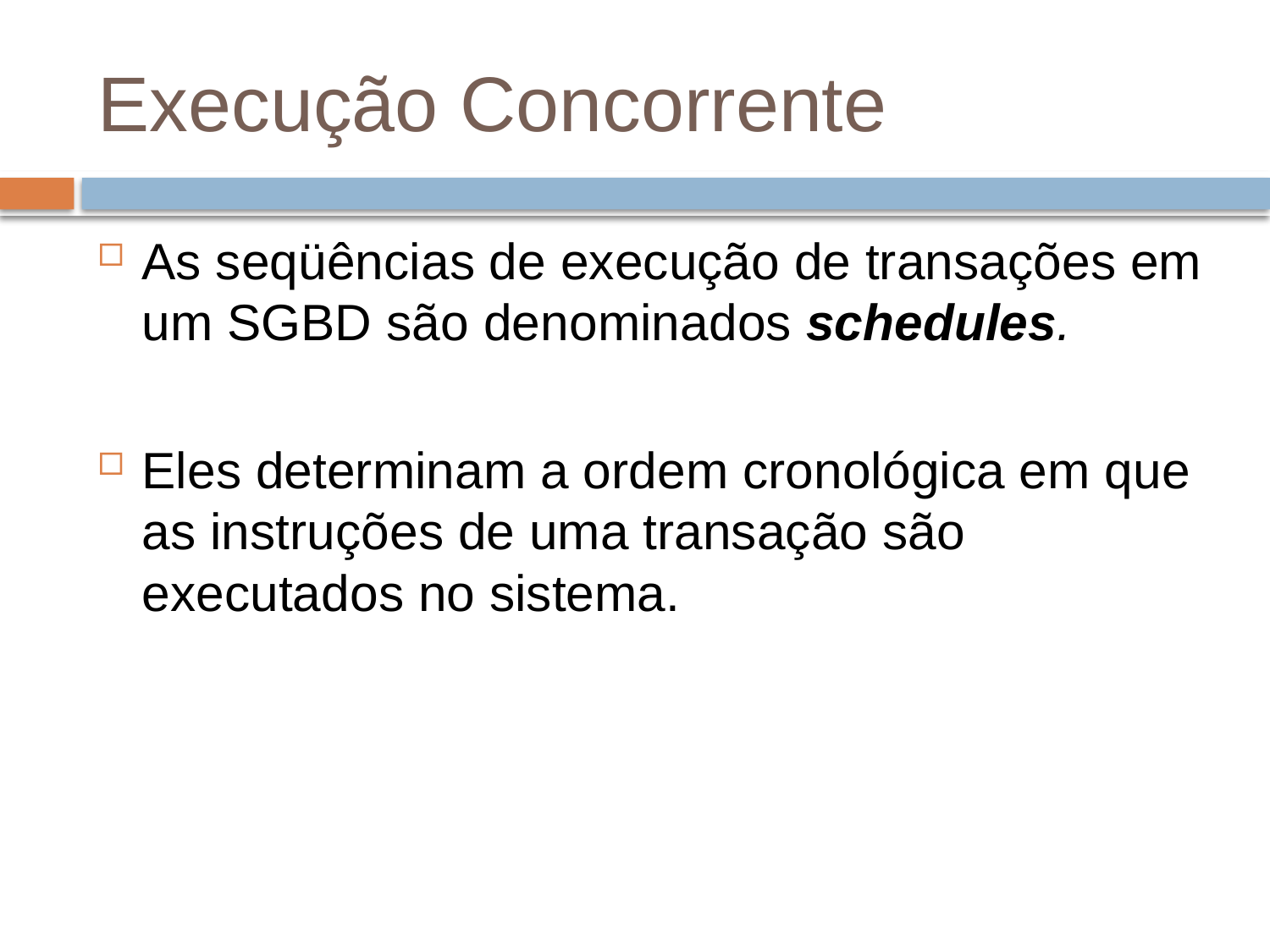

# Execução Concorrente
As seqüências de execução de transações em um SGBD são denominados schedules.

Eles determinam a ordem cronológica em que as instruções de uma transação são executados no sistema.